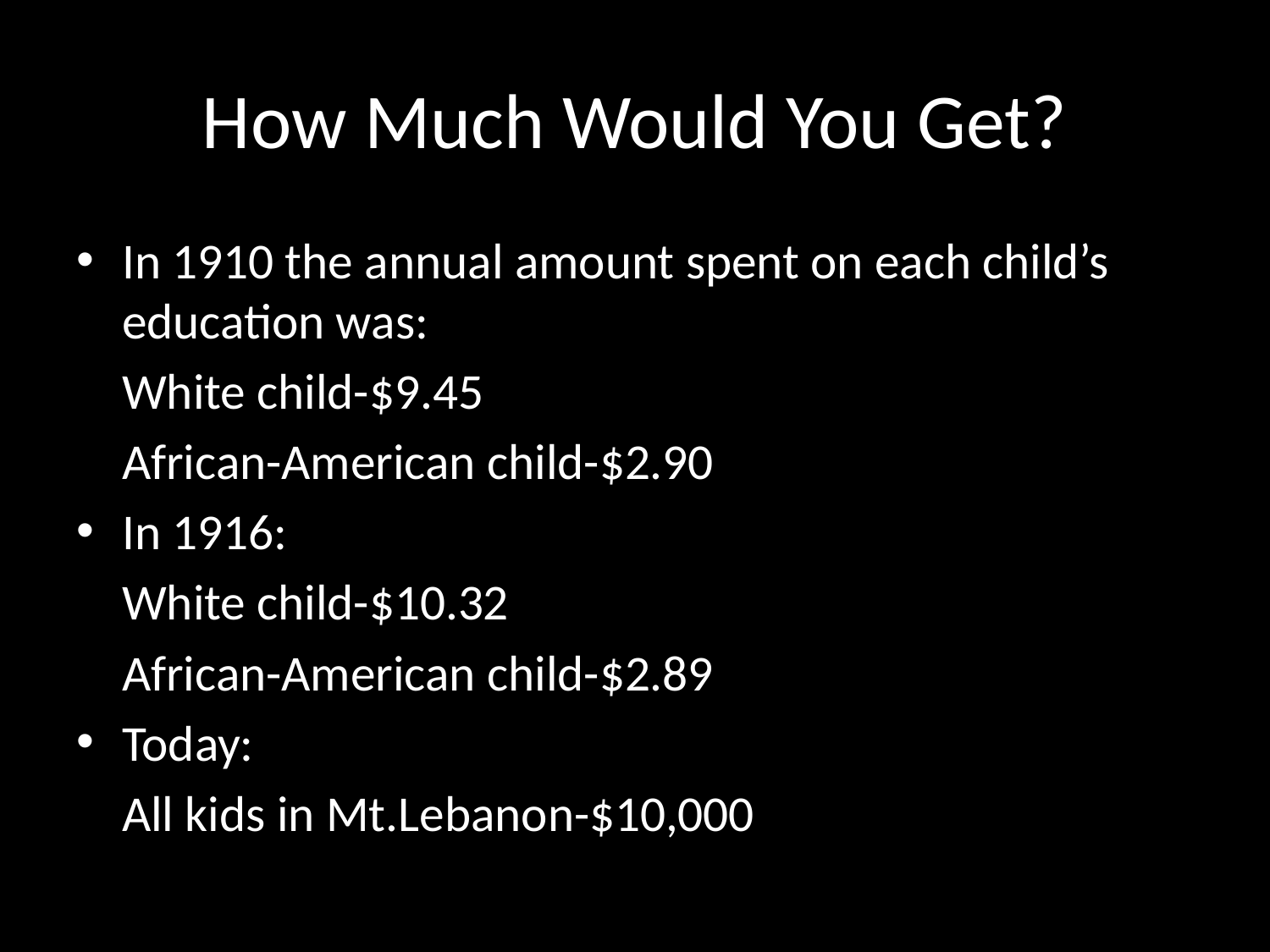

# How Much Would You Get?
In 1910 the annual amount spent on each child’s education was:
			White child-$9.45
			African-American child-$2.90
In 1916:
			White child-$10.32
			African-American child-$2.89
Today:
			All kids in Mt.Lebanon-$10,000